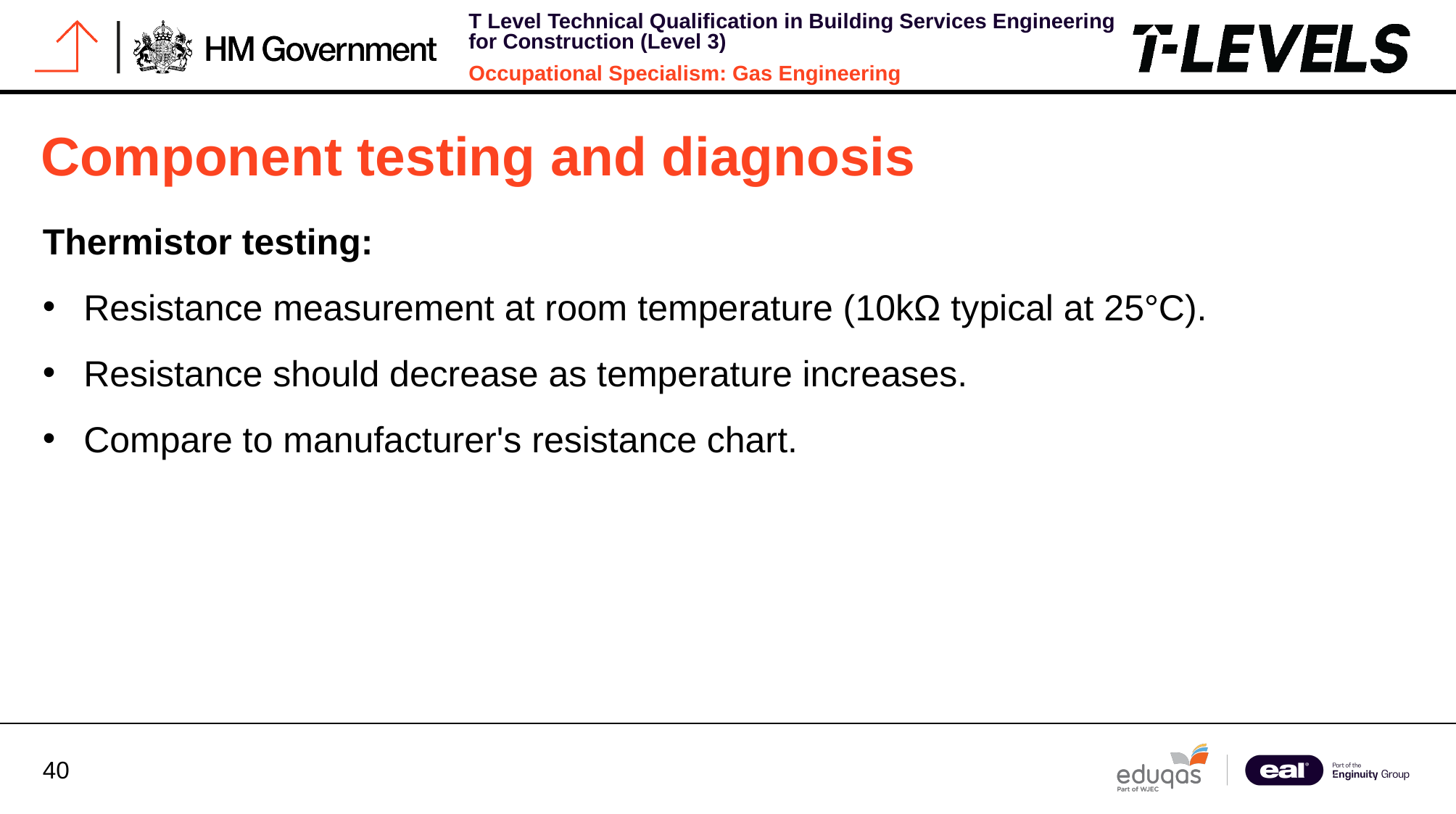

# Component testing and diagnosis
Thermistor testing:
Resistance measurement at room temperature (10kΩ typical at 25°C).
Resistance should decrease as temperature increases.
Compare to manufacturer's resistance chart.